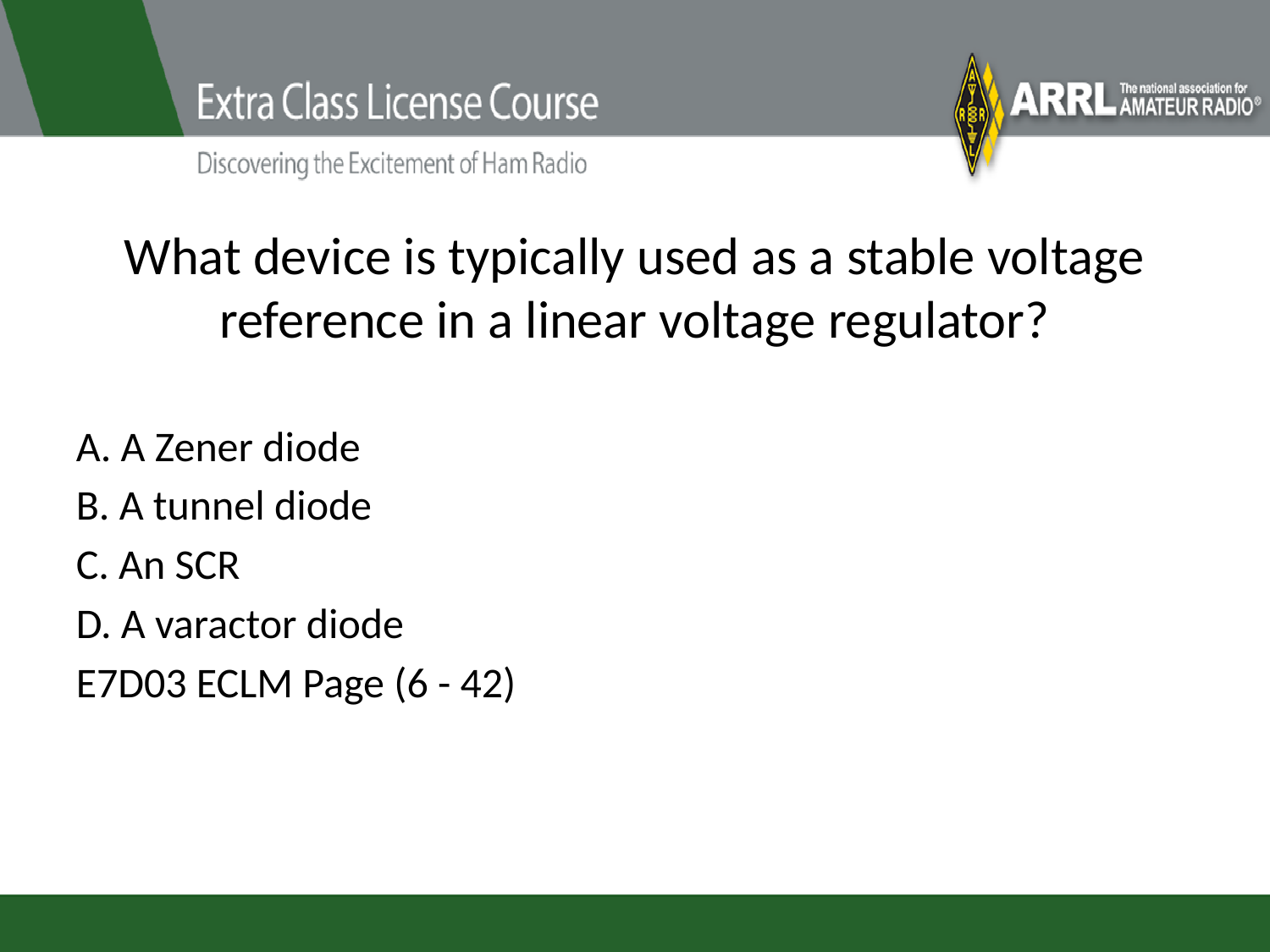

# What device is typically used as a stable voltage reference in a linear voltage regulator?
A. A Zener diode
B. A tunnel diode
C. An SCR
D. A varactor diode
E7D03 ECLM Page (6 - 42)